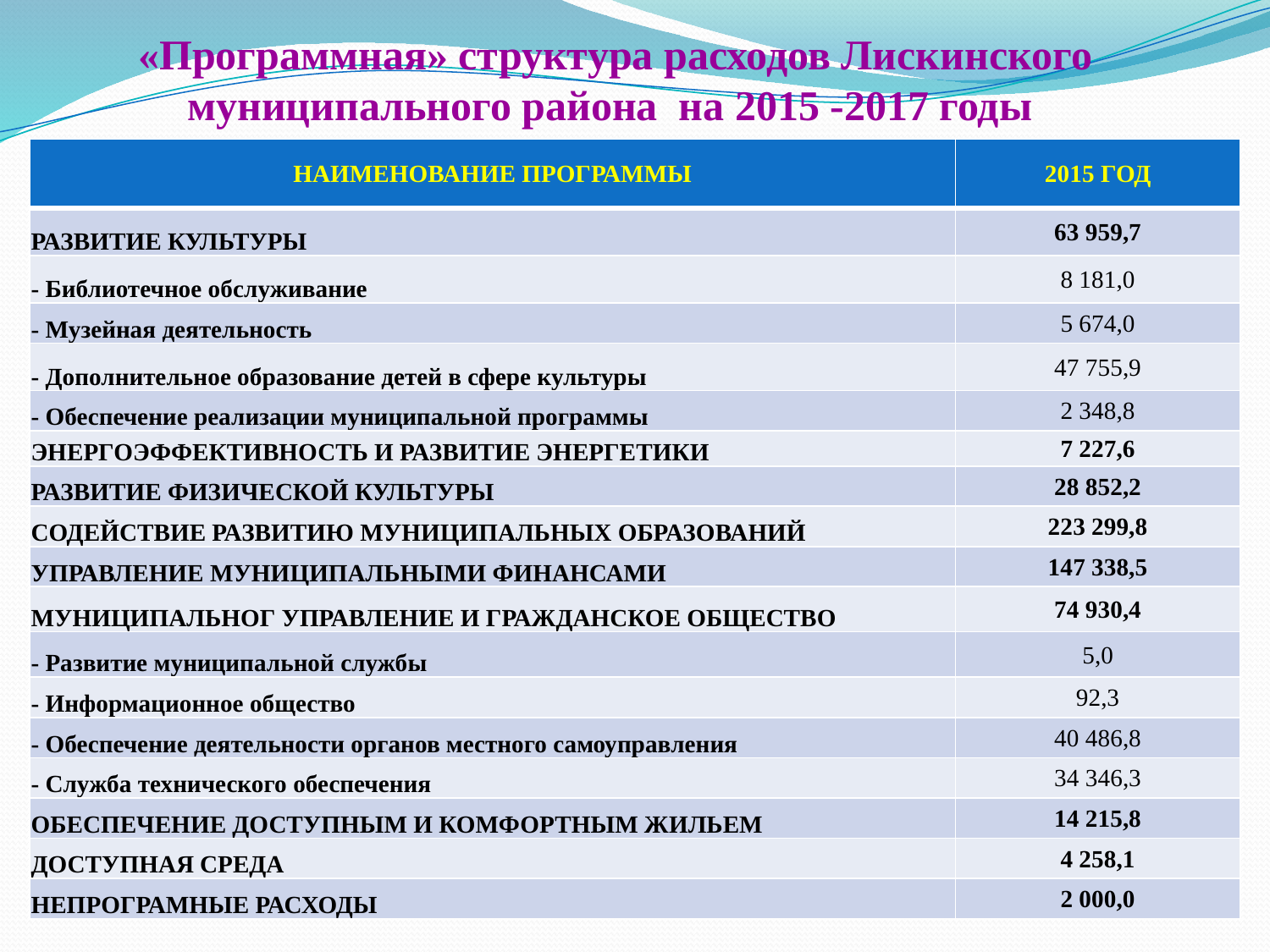

# «Программная» структура расходов Лискинского муниципального района  на 2015 -2017 годы
| НАИМЕНОВАНИЕ ПРОГРАММЫ | 2015 ГОД |
| --- | --- |
| РАЗВИТИЕ КУЛЬТУРЫ | 63 959,7 |
| - Библиотечное обслуживание | 8 181,0 |
| - Музейная деятельность | 5 674,0 |
| - Дополнительное образование детей в сфере культуры | 47 755,9 |
| - Обеспечение реализации муниципальной программы | 2 348,8 |
| ЭНЕРГОЭФФЕКТИВНОСТЬ И РАЗВИТИЕ ЭНЕРГЕТИКИ | 7 227,6 |
| РАЗВИТИЕ ФИЗИЧЕСКОЙ КУЛЬТУРЫ | 28 852,2 |
| СОДЕЙСТВИЕ РАЗВИТИЮ МУНИЦИПАЛЬНЫХ ОБРАЗОВАНИЙ | 223 299,8 |
| УПРАВЛЕНИЕ МУНИЦИПАЛЬНЫМИ ФИНАНСАМИ | 147 338,5 |
| МУНИЦИПАЛЬНОГ УПРАВЛЕНИЕ И ГРАЖДАНСКОЕ ОБЩЕСТВО | 74 930,4 |
| - Развитие муниципальной службы | 5,0 |
| - Информационное общество | 92,3 |
| - Обеспечение деятельности органов местного самоуправления | 40 486,8 |
| - Служба технического обеспечения | 34 346,3 |
| ОБЕСПЕЧЕНИЕ ДОСТУПНЫМ И КОМФОРТНЫМ ЖИЛЬЕМ | 14 215,8 |
| ДОСТУПНАЯ СРЕДА | 4 258,1 |
| НЕПРОГРАМНЫЕ РАСХОДЫ | 2 000,0 |